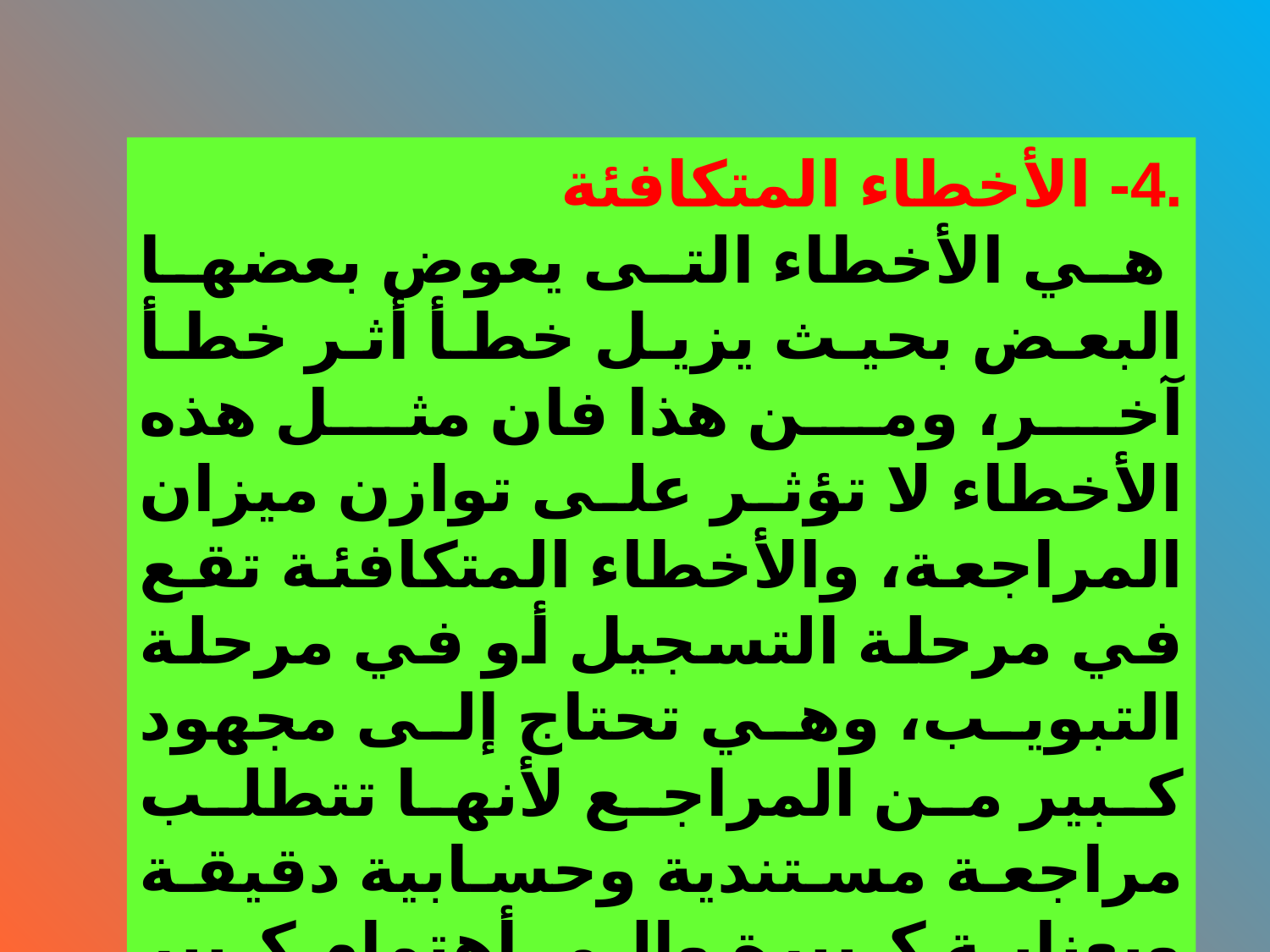

.4- الأخطاء المتكافئة
 هي الأخطاء التى يعوض بعضها البعض بحيث يزيل خطأ أثر خطأ آخر، ومن هذا فان مثل هذه الأخطاء لا تؤثر على توازن ميزان المراجعة، والأخطاء المتكافئة تقع في مرحلة التسجيل أو في مرحلة التبويب، وهي تحتاج إلى مجهود كبير من المراجع لأنها تتطلب مراجعة مستندية وحسابية دقيقة وبعناية كبيرة وإلى أهتمام كبير بعمليات الترحيل إلى دفاتر الأستاذ .